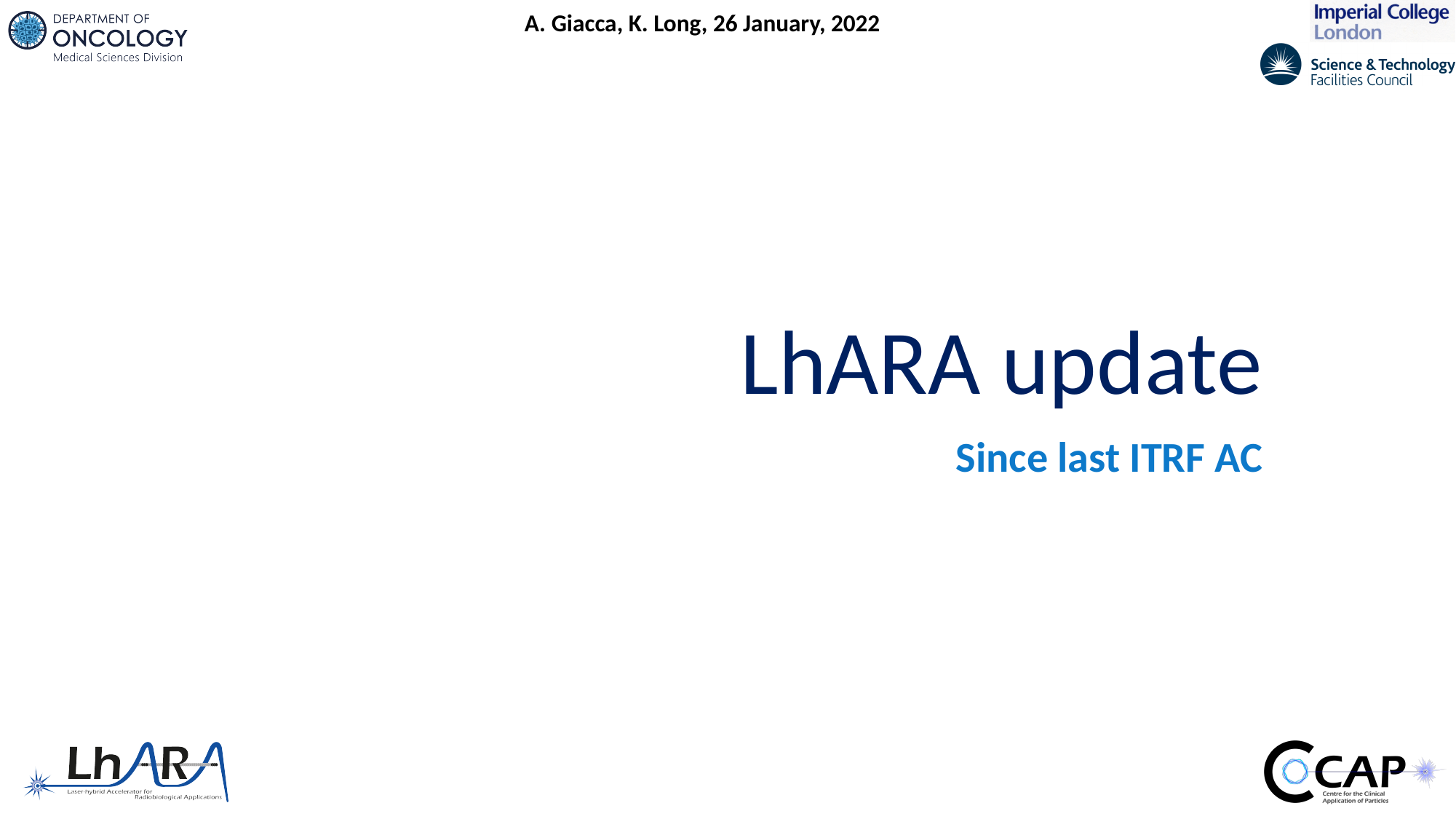

# LhARA update
Since last ITRF AC